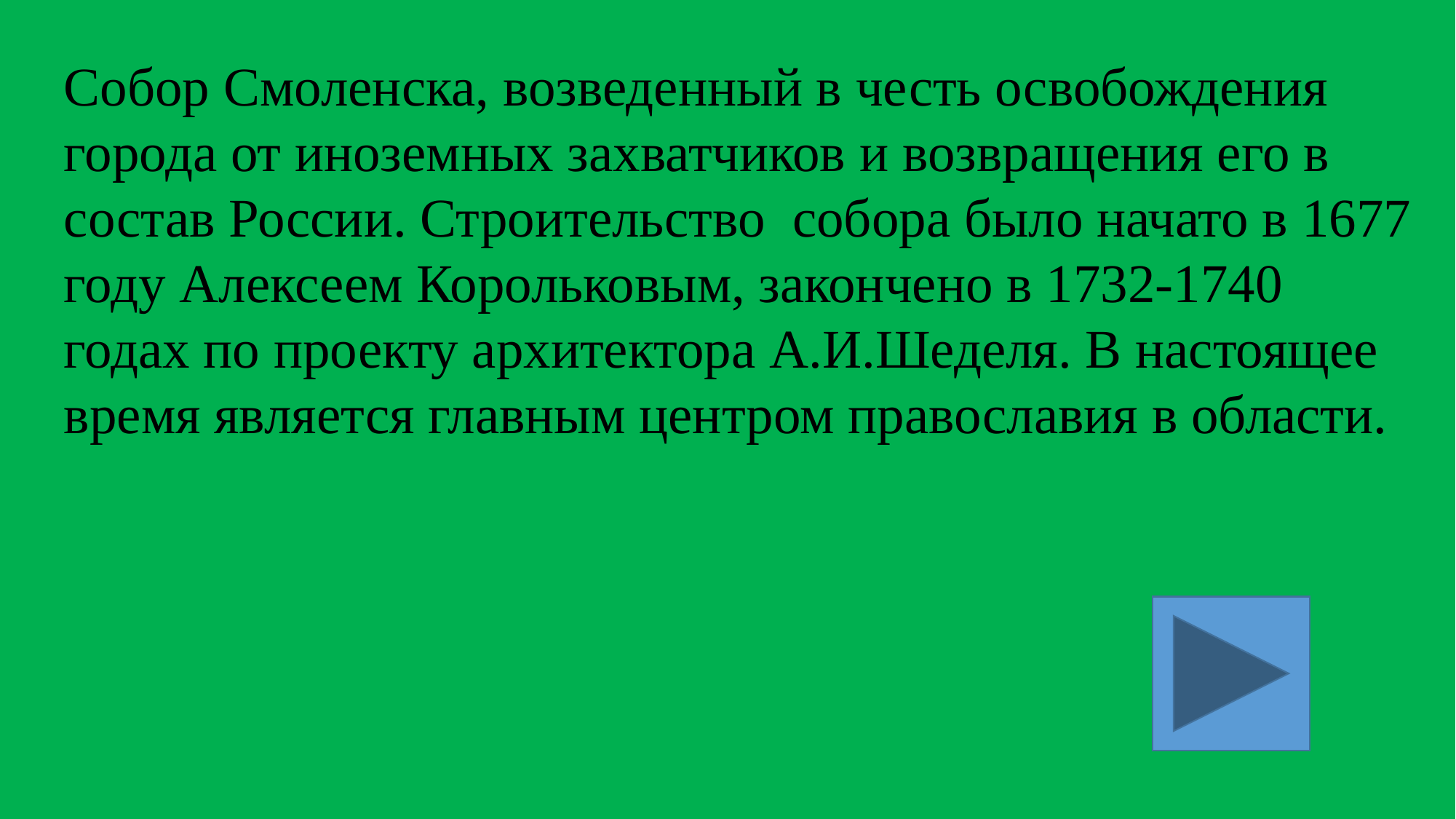

Собор Смоленска, возведенный в честь освобождения города от иноземных захватчиков и возвращения его в состав России. Строительство  собора было начато в 1677 году Алексеем Корольковым, закончено в 1732-1740 годах по проекту архитектора А.И.Шеделя. В настоящее время является главным центром православия в области.